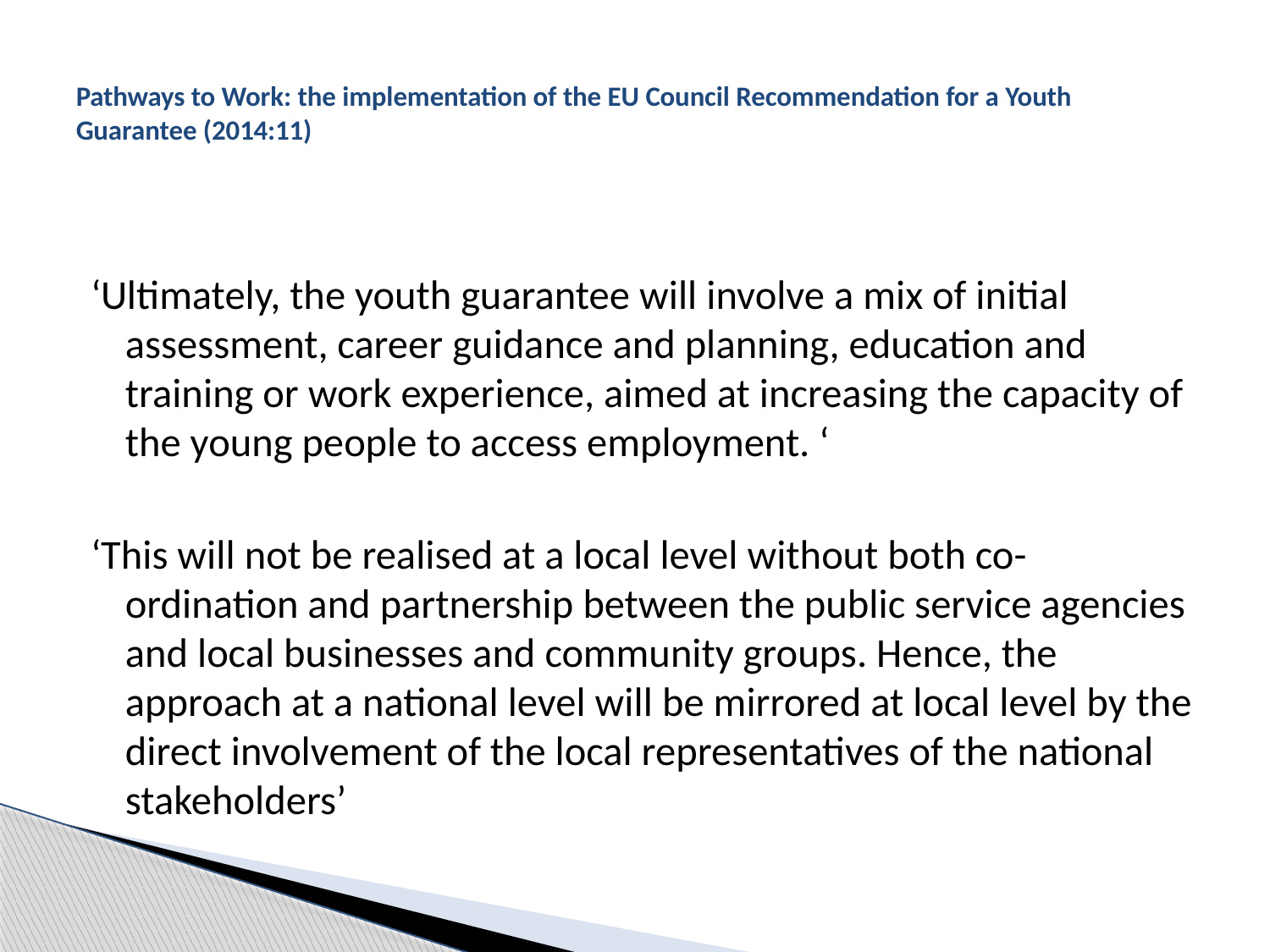

# Pathways to Work: the implementation of the EU Council Recommendation for a Youth Guarantee (2014:11)

‘Ultimately, the youth guarantee will involve a mix of initial assessment, career guidance and planning, education and training or work experience, aimed at increasing the capacity of the young people to access employment. ‘

‘This will not be realised at a local level without both co-ordination and partnership between the public service agencies and local businesses and community groups. Hence, the approach at a national level will be mirrored at local level by the direct involvement of the local representatives of the national stakeholders’